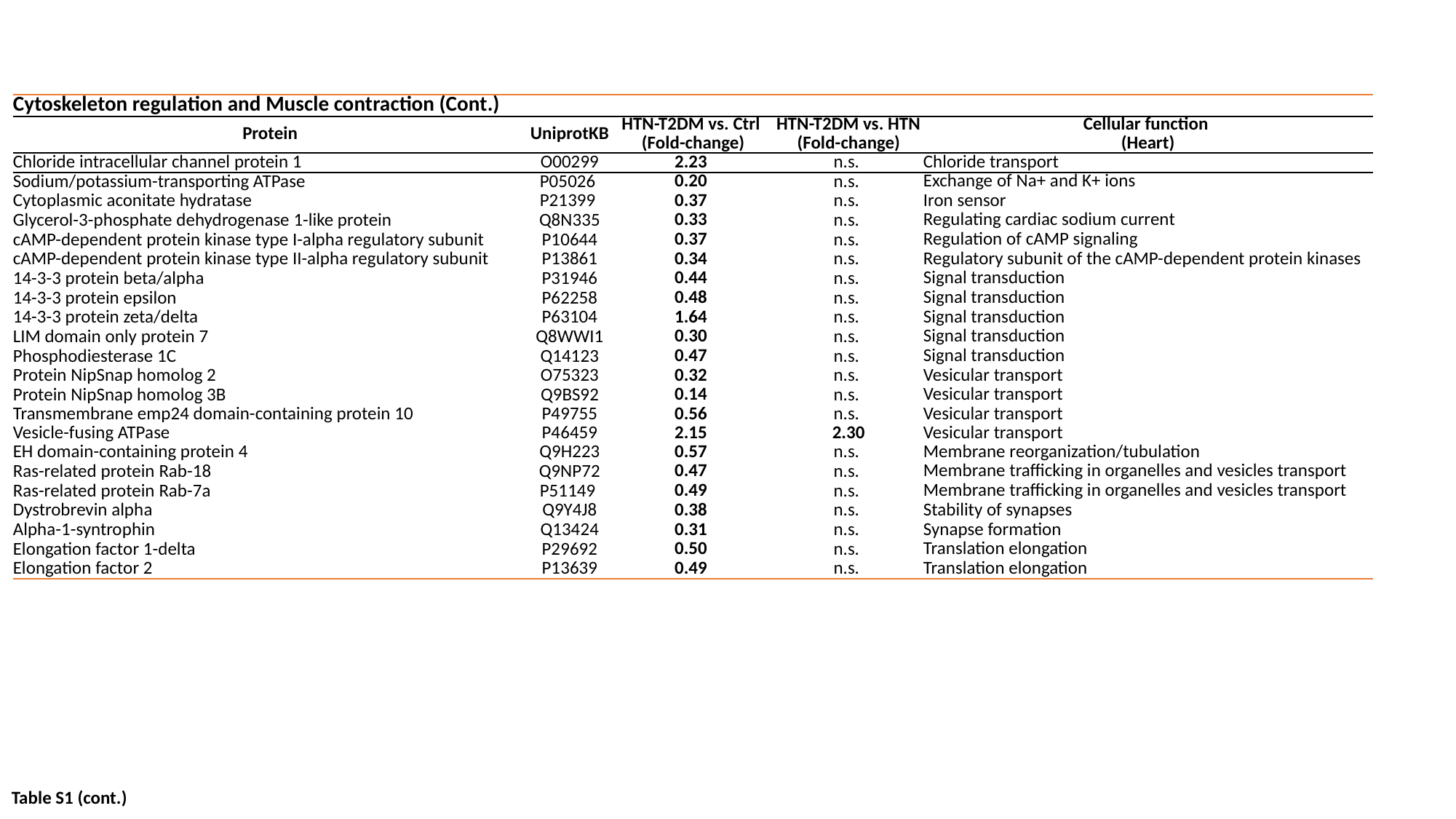

| Cytoskeleton regulation and Muscle contraction (Cont.) |  |  |  |  |
| --- | --- | --- | --- | --- |
| Protein | UniprotKB | HTN-T2DM vs. Ctrl (Fold-change) | HTN-T2DM vs. HTN (Fold-change) | Cellular function (Heart) |
| Chloride intracellular channel protein 1 | O00299 | 2.23 | n.s. | Chloride transport |
| Sodium/potassium-transporting ATPase | P05026 | 0.20 | n.s. | Exchange of Na+ and K+ ions |
| Cytoplasmic aconitate hydratase | P21399 | 0.37 | n.s. | Iron sensor |
| Glycerol-3-phosphate dehydrogenase 1-like protein | Q8N335 | 0.33 | n.s. | Regulating cardiac sodium current |
| cAMP-dependent protein kinase type I-alpha regulatory subunit | P10644 | 0.37 | n.s. | Regulation of cAMP signaling |
| cAMP-dependent protein kinase type II-alpha regulatory subunit | P13861 | 0.34 | n.s. | Regulatory subunit of the cAMP-dependent protein kinases |
| 14-3-3 protein beta/alpha | P31946 | 0.44 | n.s. | Signal transduction |
| 14-3-3 protein epsilon | P62258 | 0.48 | n.s. | Signal transduction |
| 14-3-3 protein zeta/delta | P63104 | 1.64 | n.s. | Signal transduction |
| LIM domain only protein 7 | Q8WWI1 | 0.30 | n.s. | Signal transduction |
| Phosphodiesterase 1C | Q14123 | 0.47 | n.s. | Signal transduction |
| Protein NipSnap homolog 2 | O75323 | 0.32 | n.s. | Vesicular transport |
| Protein NipSnap homolog 3B | Q9BS92 | 0.14 | n.s. | Vesicular transport |
| Transmembrane emp24 domain-containing protein 10 | P49755 | 0.56 | n.s. | Vesicular transport |
| Vesicle-fusing ATPase | P46459 | 2.15 | 2.30 | Vesicular transport |
| EH domain-containing protein 4 | Q9H223 | 0.57 | n.s. | Membrane reorganization/tubulation |
| Ras-related protein Rab-18 | Q9NP72 | 0.47 | n.s. | Membrane trafficking in organelles and vesicles transport |
| Ras-related protein Rab-7a | P51149 | 0.49 | n.s. | Membrane trafficking in organelles and vesicles transport |
| Dystrobrevin alpha | Q9Y4J8 | 0.38 | n.s. | Stability of synapses |
| Alpha-1-syntrophin | Q13424 | 0.31 | n.s. | Synapse formation |
| Elongation factor 1-delta | P29692 | 0.50 | n.s. | Translation elongation |
| Elongation factor 2 | P13639 | 0.49 | n.s. | Translation elongation |
Table S1 (cont.)